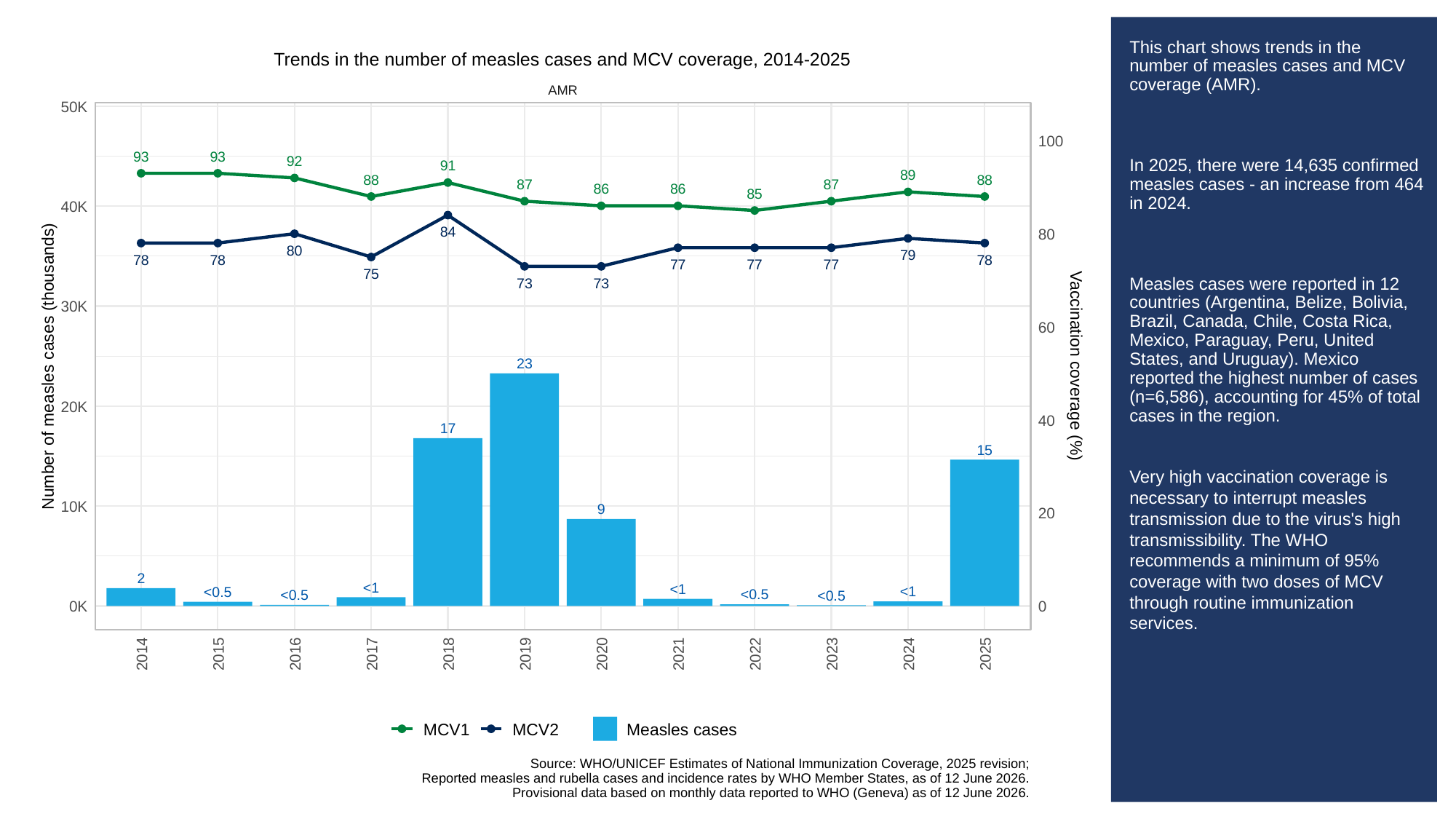

# This chart shows trends in the number of measles cases and MCV coverage (AMR).

In 2025, there were 14,635 confirmed measles cases - an increase from 464 in 2024.

Measles cases were reported in 12 countries (Argentina, Belize, Bolivia, Brazil, Canada, Chile, Costa Rica, Mexico, Paraguay, Peru, United States, and Uruguay). Mexico reported the highest number of cases (n=6,586), accounting for 45% of total cases in the region.

Very high vaccination coverage is necessary to interrupt measles transmission due to the virus's high transmissibility. The WHO recommends a minimum of 95% coverage with two doses of MCV through routine immunization services.

Trends in the number of measles cases and MCV coverage, 2014-2025
AMR
50K

100
93
93
92

91
89

88
88

87
87

86
86
85

40K

84
80

80
79

78
78
78

77
77
77

75
73
73
30K

60

23
Number of measles cases (thousands)
Vaccination coverage (%)

20K

40
17

15

10K
9

20

2
<1
<1
<1
<0.5

<0.5
<0.5
<0.5

0K
0

2014
2015
2016
2017
2018
2019
2020
2021
2022
2023
2024
2025

MCV1
MCV2
Measles cases

Source: WHO/UNICEF Estimates of National Immunization Coverage, 2025 revision;
Reported measles and rubella cases and incidence rates by WHO Member States, as of 12 June 2026.
Provisional data based on monthly data reported to WHO (Geneva) as of 12 June 2026.